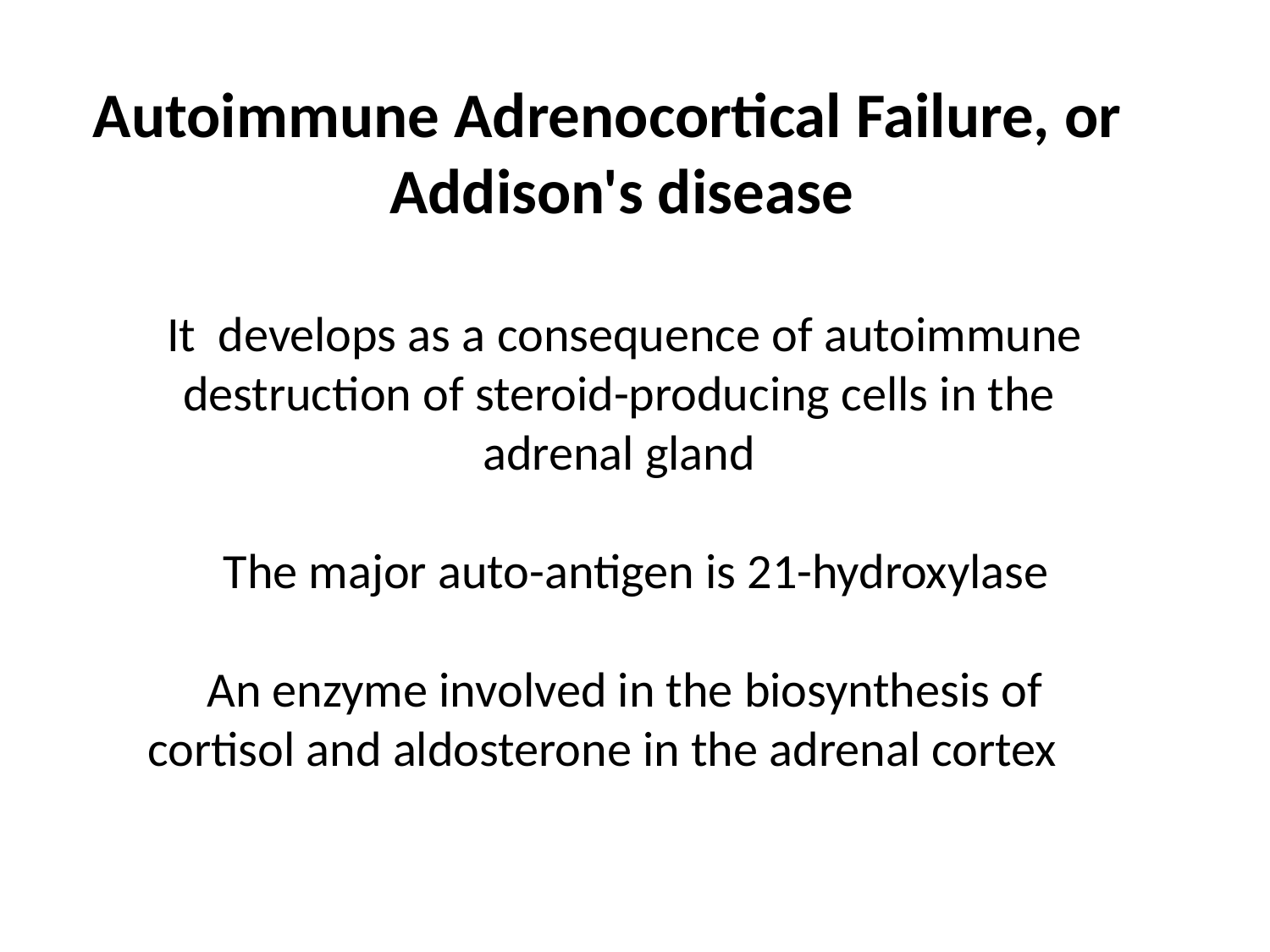

Autoimmune Adrenocortical Failure, or   Addison's disease

 It  develops as a consequence of autoimmune destruction of steroid-producing cells in the adrenal gland

   The major auto-antigen is 21-hydroxylase

 An enzyme involved in the biosynthesis of cortisol and aldosterone in the adrenal cortex